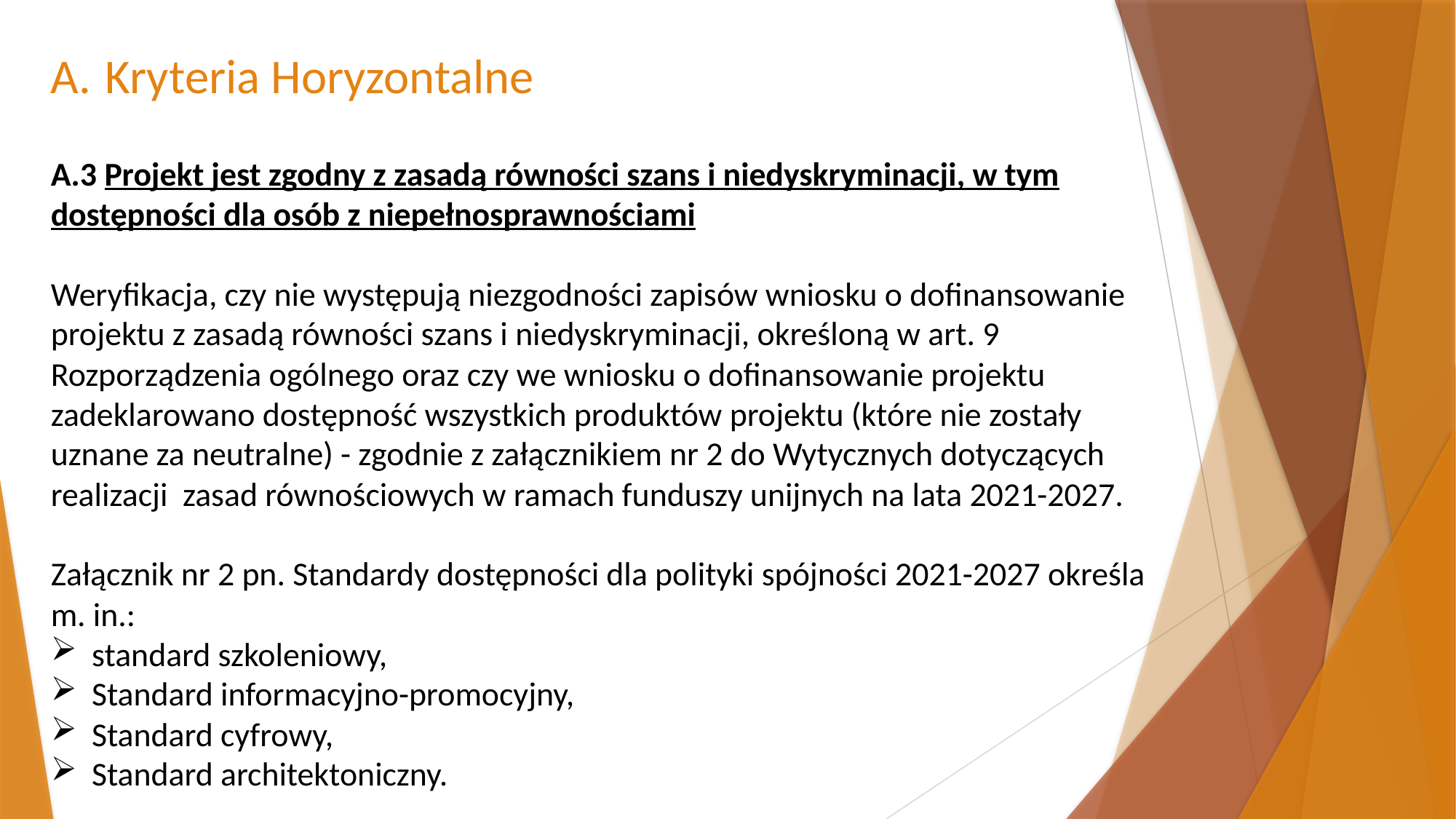

Kryteria Horyzontalne

A.3 Projekt jest zgodny z zasadą równości szans i niedyskryminacji, w tym dostępności dla osób z niepełnosprawnościami

Weryfikacja, czy nie występują niezgodności zapisów wniosku o dofinansowanie projektu z zasadą równości szans i niedyskryminacji, określoną w art. 9 Rozporządzenia ogólnego oraz czy we wniosku o dofinansowanie projektu zadeklarowano dostępność wszystkich produktów projektu (które nie zostały uznane za neutralne) - zgodnie z załącznikiem nr 2 do Wytycznych dotyczących realizacji  zasad równościowych w ramach funduszy unijnych na lata 2021-2027.

Załącznik nr 2 pn. Standardy dostępności dla polityki spójności 2021-2027 określa m. in.:
standard szkoleniowy,
Standard informacyjno-promocyjny,
Standard cyfrowy,
Standard architektoniczny.